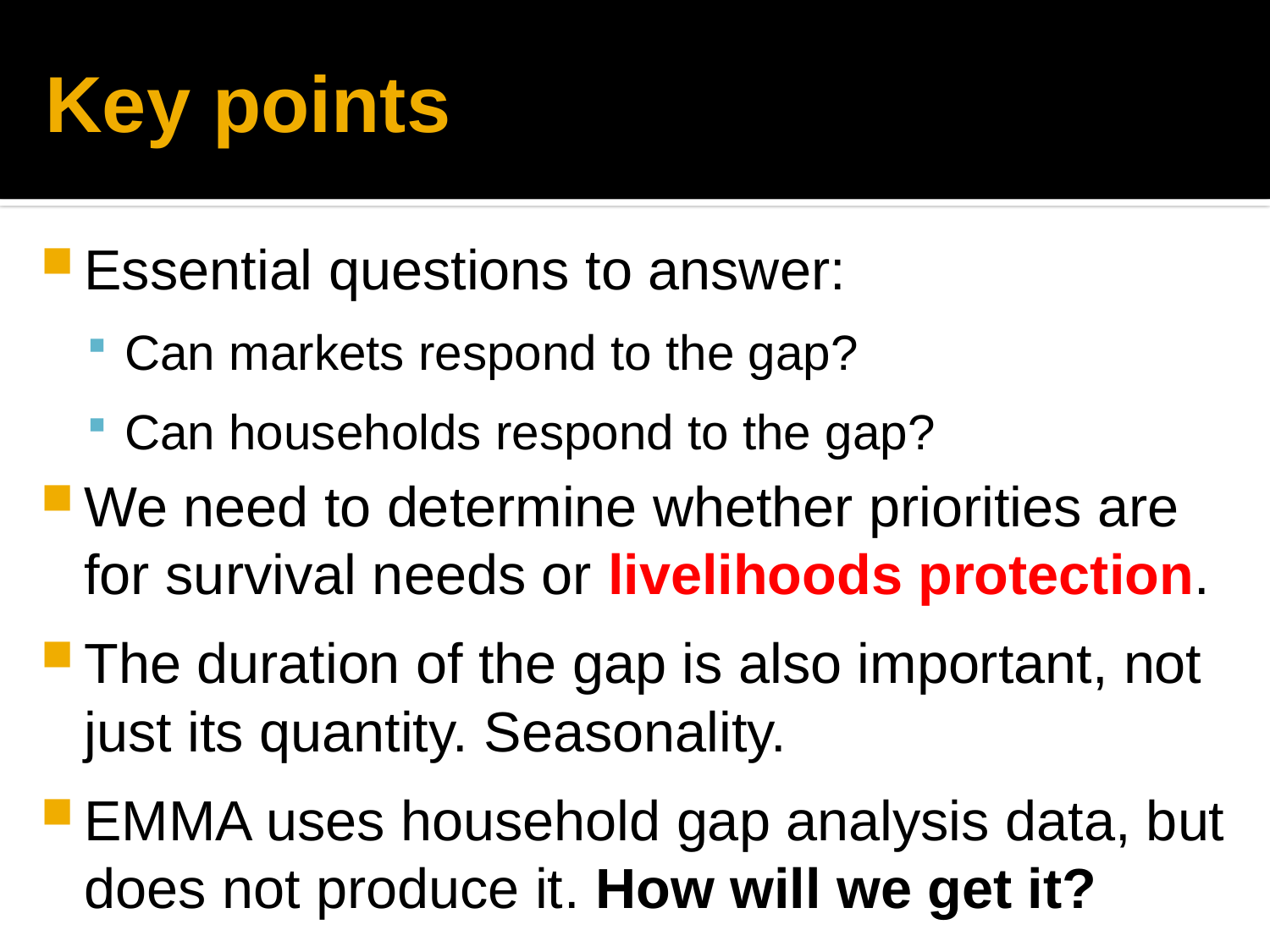

# Key points
Essential questions to answer:
Can markets respond to the gap?
Can households respond to the gap?
We need to determine whether priorities are for survival needs or livelihoods protection.
The duration of the gap is also important, not just its quantity. Seasonality.
EMMA uses household gap analysis data, but does not produce it. How will we get it?